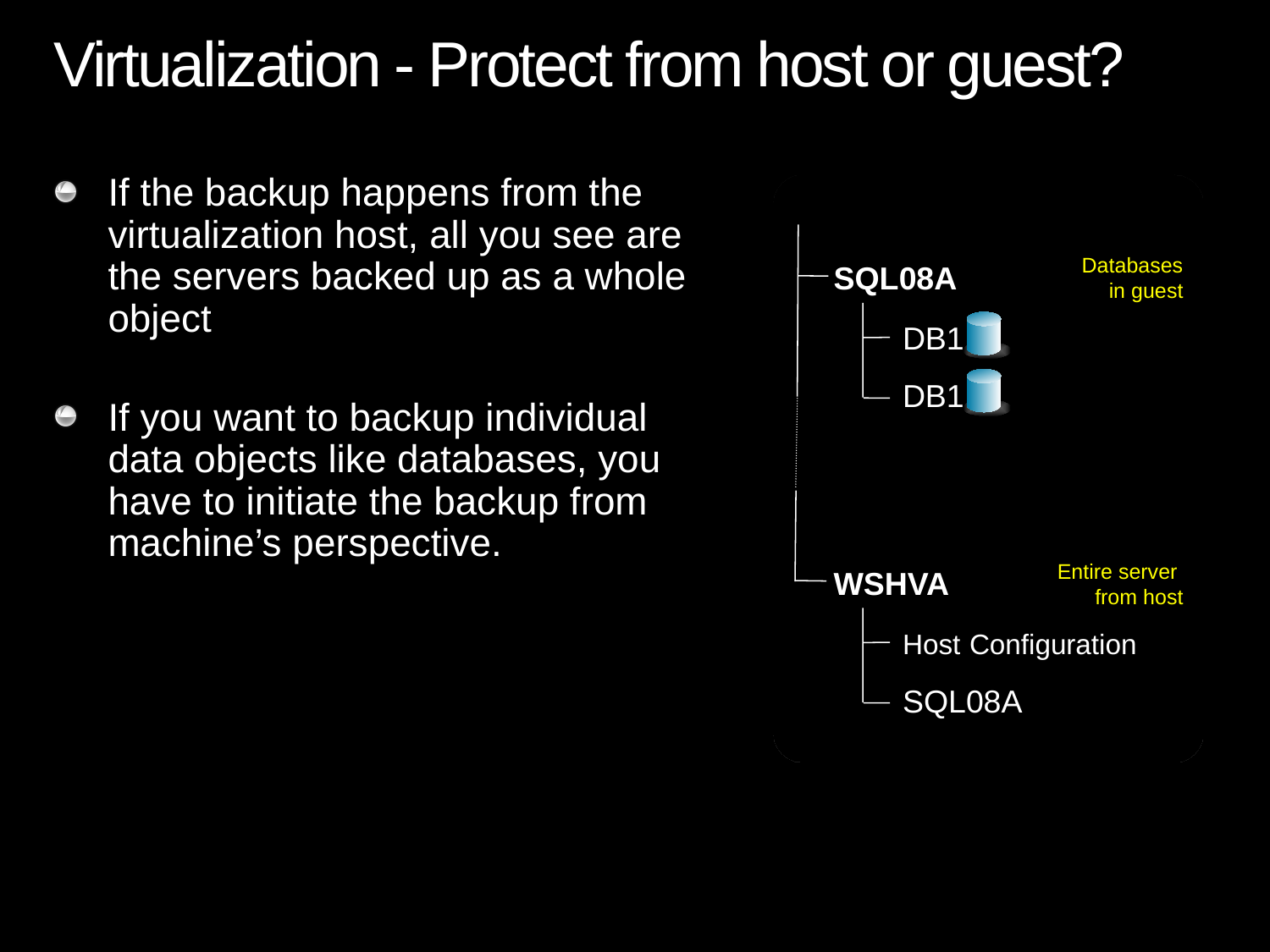

# Virtualization - Protect from host or guest?
If the backup happens from the virtualization host, all you see are the servers backed up as a whole object

If you want to backup individual data objects like databases, you have to initiate the backup from machine’s perspective.

Databases
in guest
SQL08A

DB1

DB1
Entire server
from host
WSHVA
Host Configuration
SQL08A